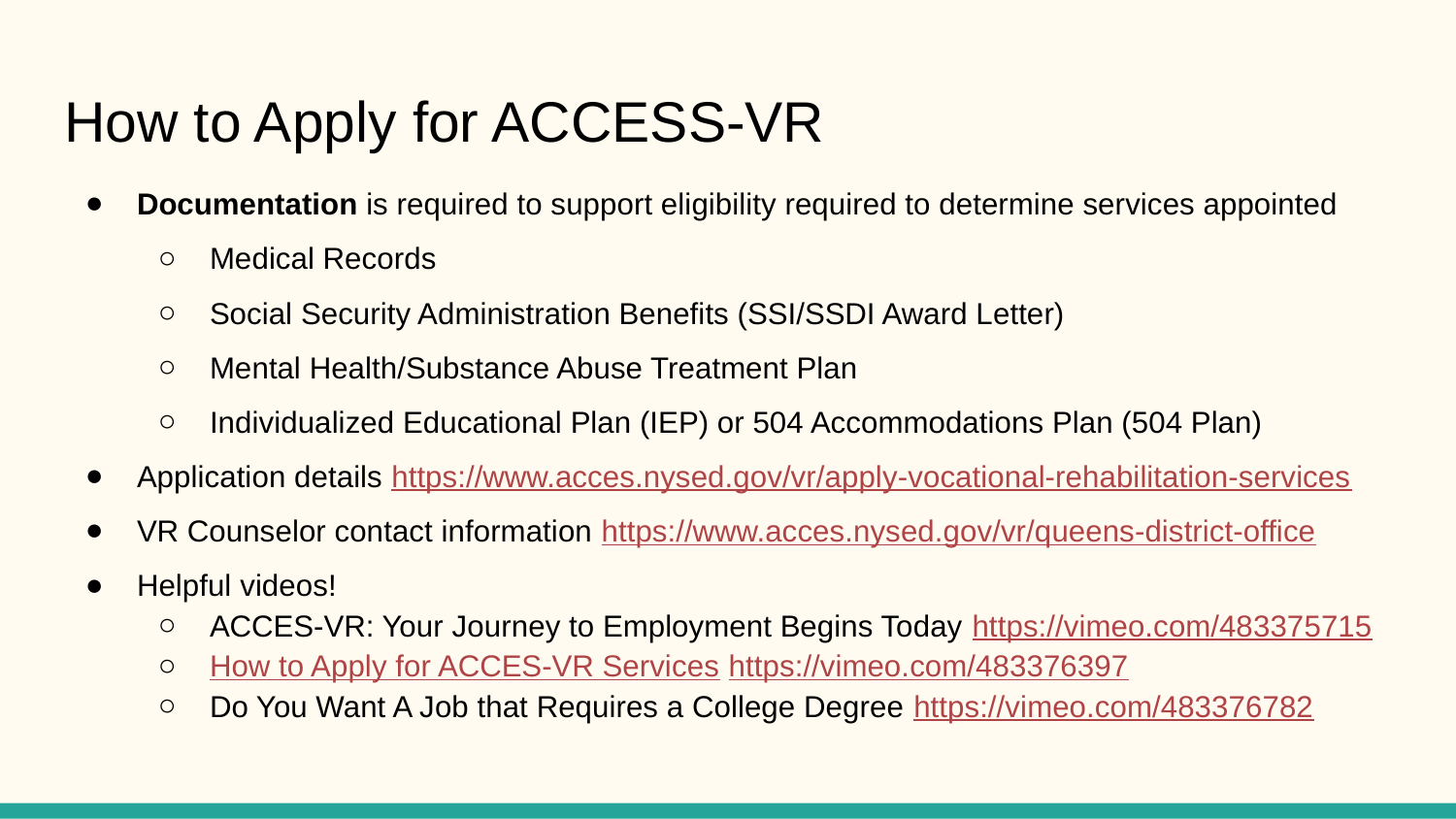

# How to Apply for ACCESS-VR
Documentation is required to support eligibility required to determine services appointed
Medical Records
Social Security Administration Benefits (SSI/SSDI Award Letter)
Mental Health/Substance Abuse Treatment Plan
Individualized Educational Plan (IEP) or 504 Accommodations Plan (504 Plan)
Application details https://www.acces.nysed.gov/vr/apply-vocational-rehabilitation-services
VR Counselor contact information https://www.acces.nysed.gov/vr/queens-district-office
Helpful videos!
ACCES-VR: Your Journey to Employment Begins Today https://vimeo.com/483375715
How to Apply for ACCES-VR Services https://vimeo.com/483376397
Do You Want A Job that Requires a College Degree https://vimeo.com/483376782